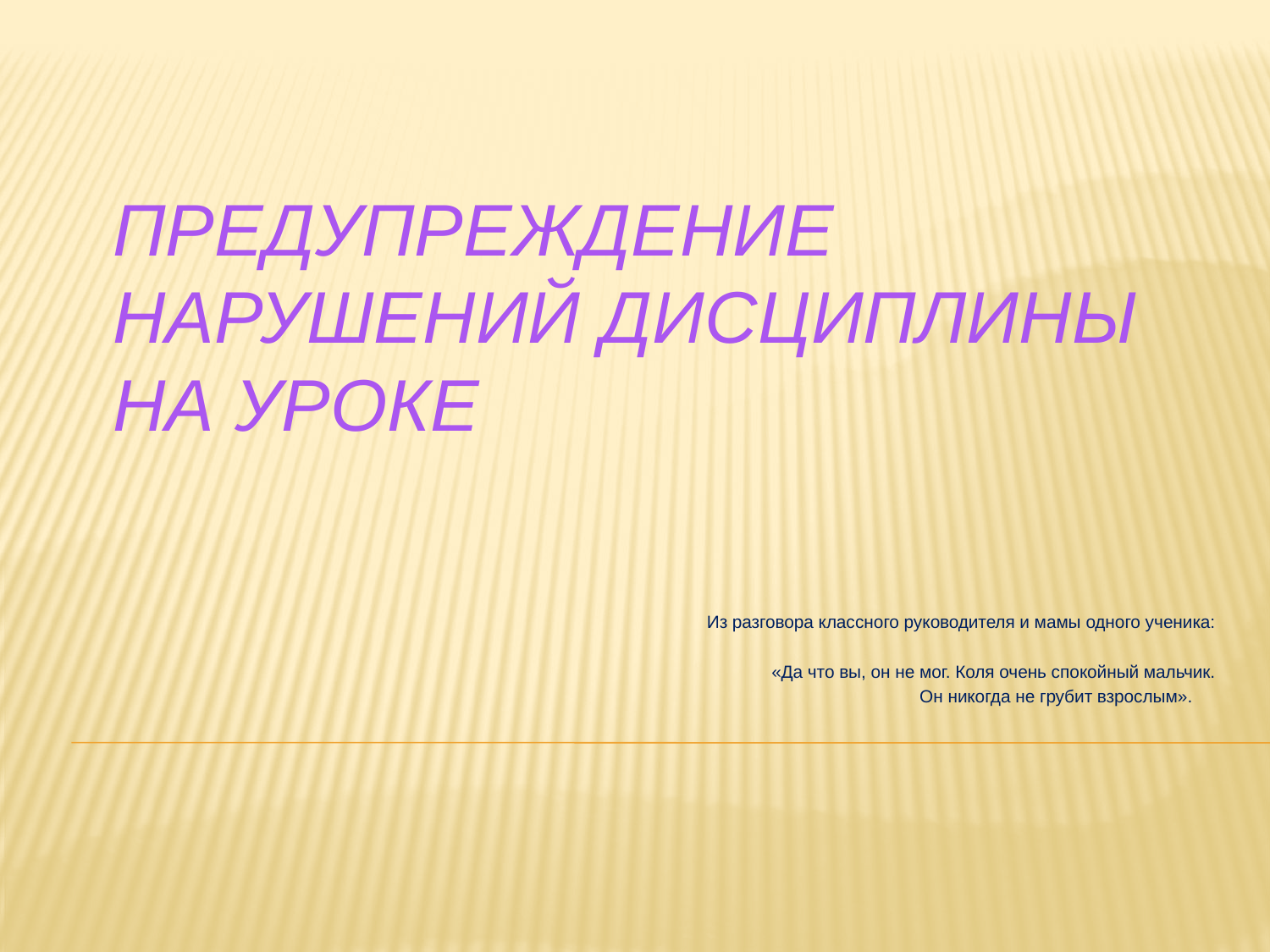

# Предупреждение нарушений дисциплины на уроке

Из разговора классного руководителя и мамы одного ученика:

«Да что вы, он не мог. Коля очень спокойный мальчик.
                                                                                                                                                                Он никогда не грубит взрослым».